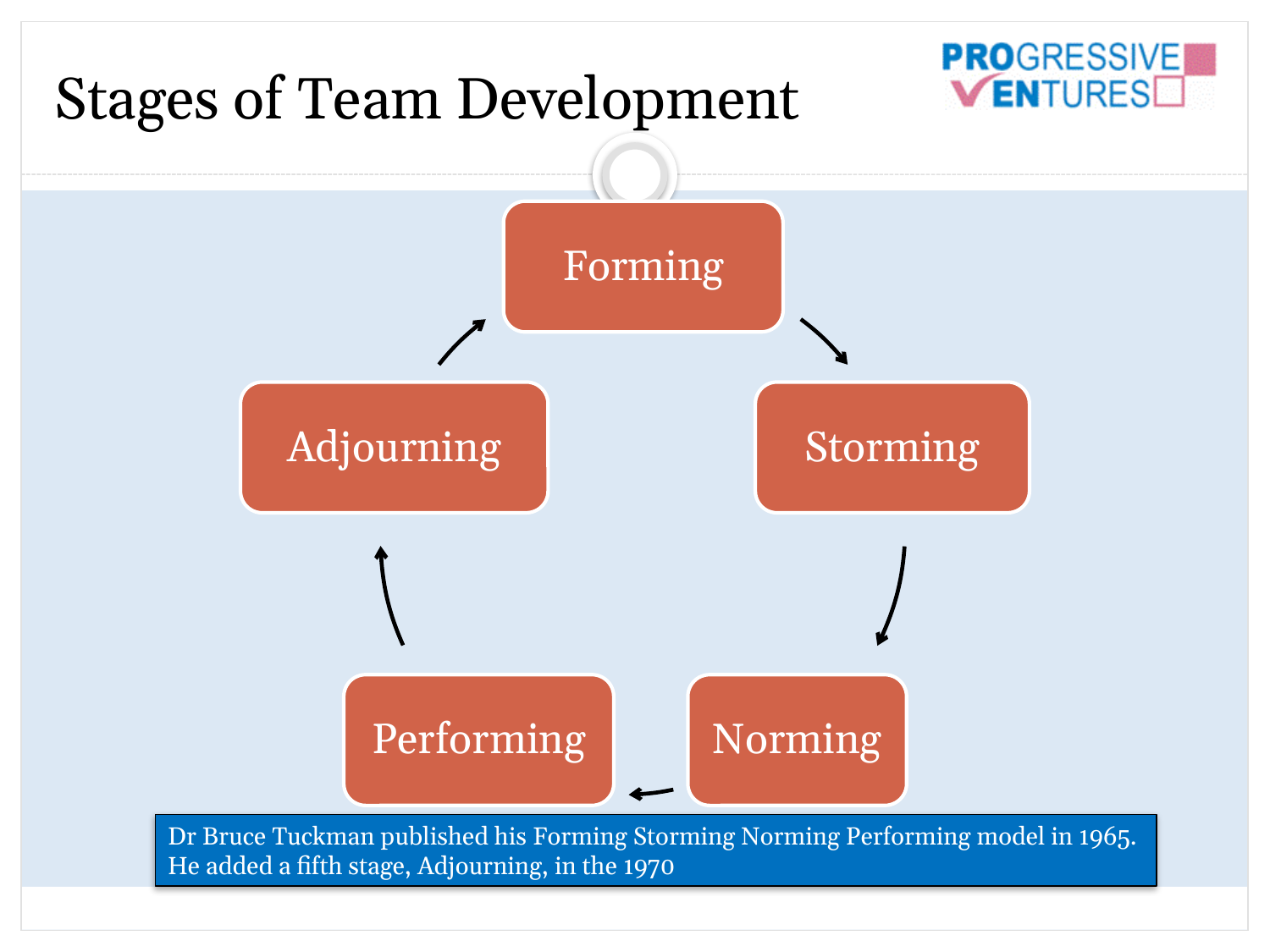

# Stages of Team Development
Forming
Storming
Norming
Performing
Adjourning
Dr Bruce Tuckman published his Forming Storming Norming Performing model in 1965.
He added a fifth stage, Adjourning, in the 1970